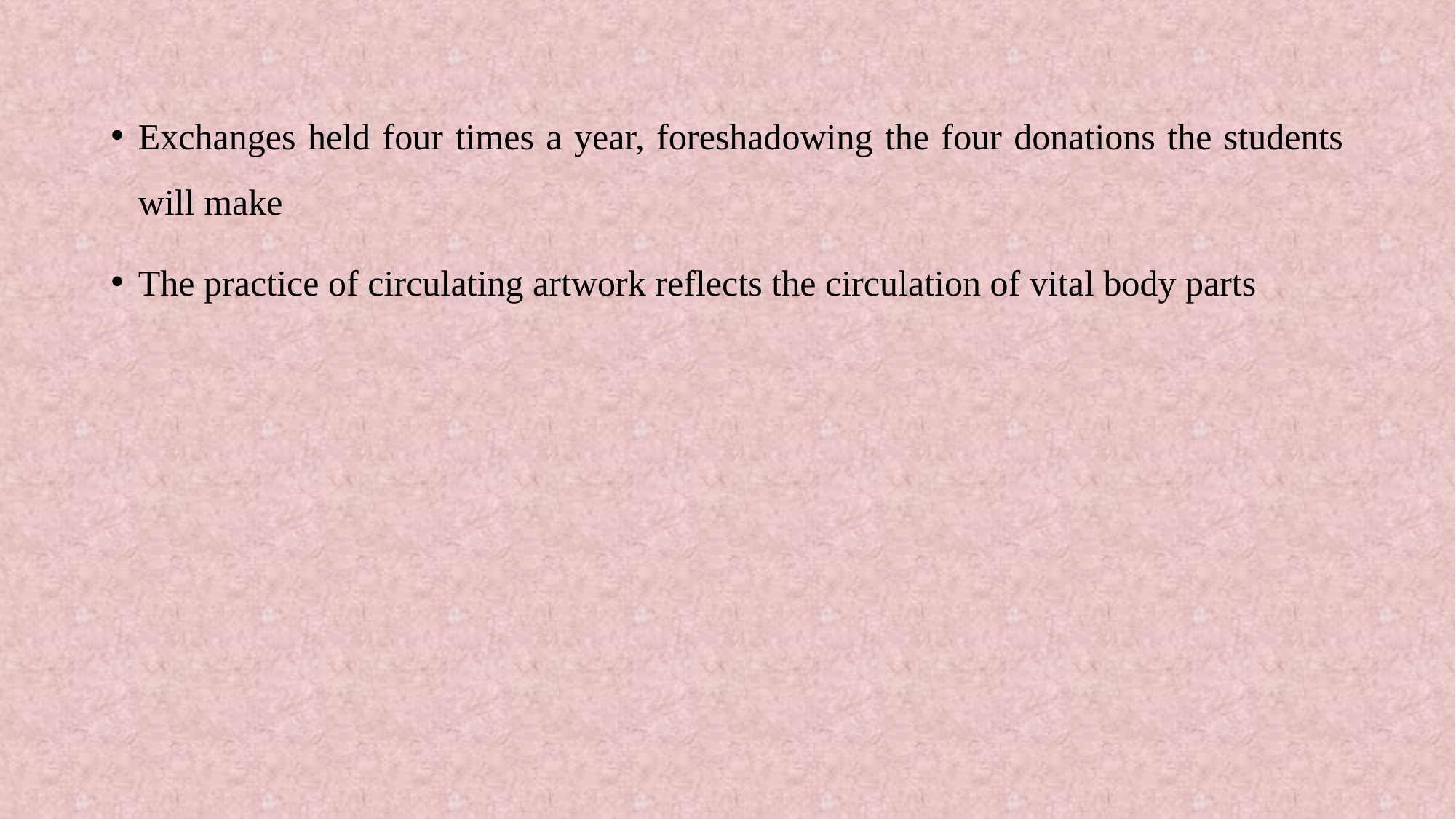

Exchanges held four times a year, foreshadowing the four donations the students will make
The practice of circulating artwork reflects the circulation of vital body parts